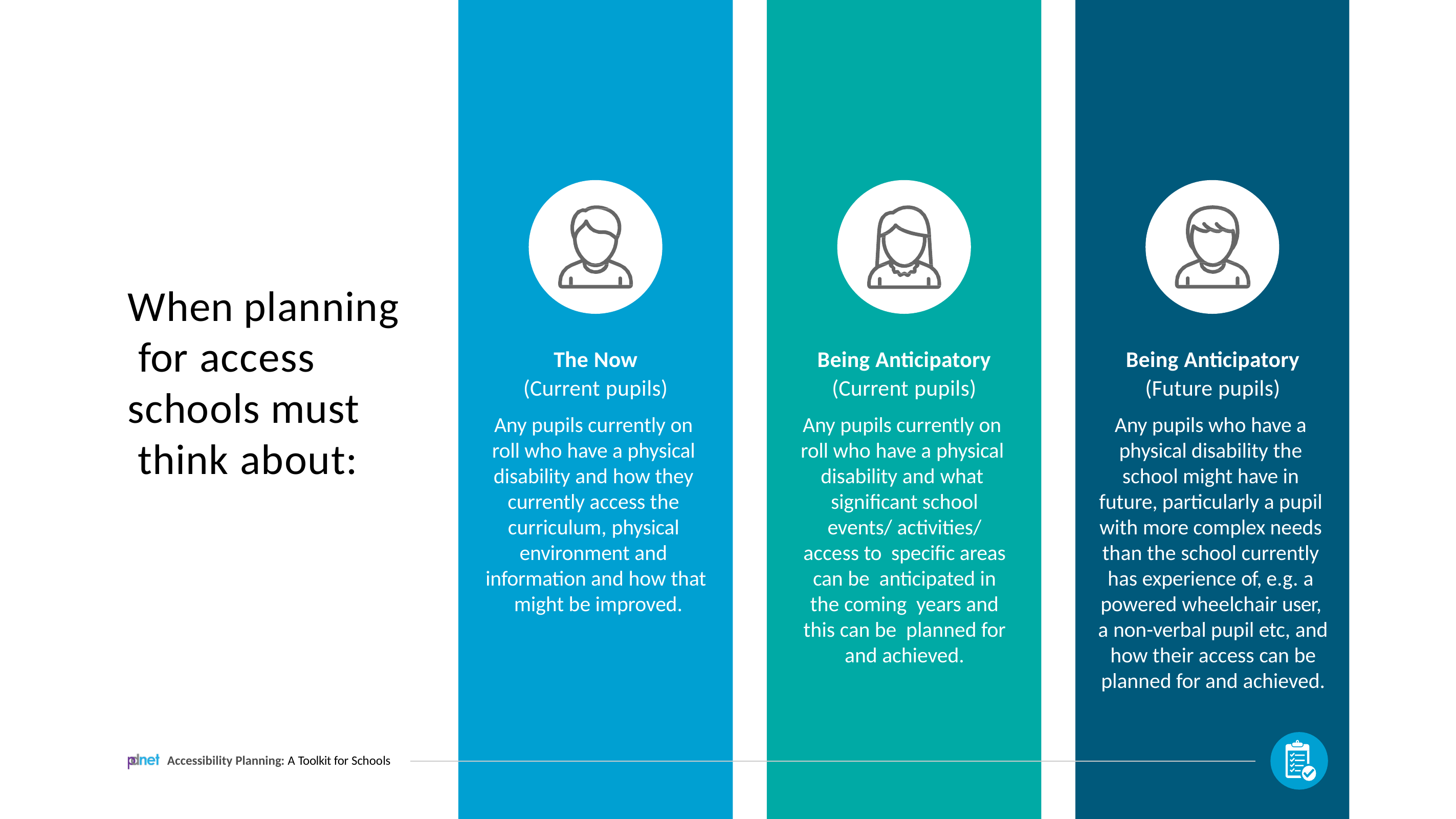

# When planning  for access
schools must  think about:
The Now
(Current pupils)
Any pupils currently on  roll who have a physical  disability and how they  currently access the  curriculum, physical  environment and  information and how that  might be improved.
Being Anticipatory
(Current pupils)
Any pupils currently on  roll who have a physical  disability and what  significant school events/ activities/ access to  specific areas can be  anticipated in the coming  years and this can be  planned for and achieved.
Being Anticipatory
(Future pupils)
Any pupils who have a  physical disability the  school might have in  future, particularly a pupil  with more complex needs  than the school currently  has experience of, e.g. a  powered wheelchair user,  a non-verbal pupil etc, and  how their access can be  planned for and achieved.

Accessibility Planning: A Toolkit for Schools